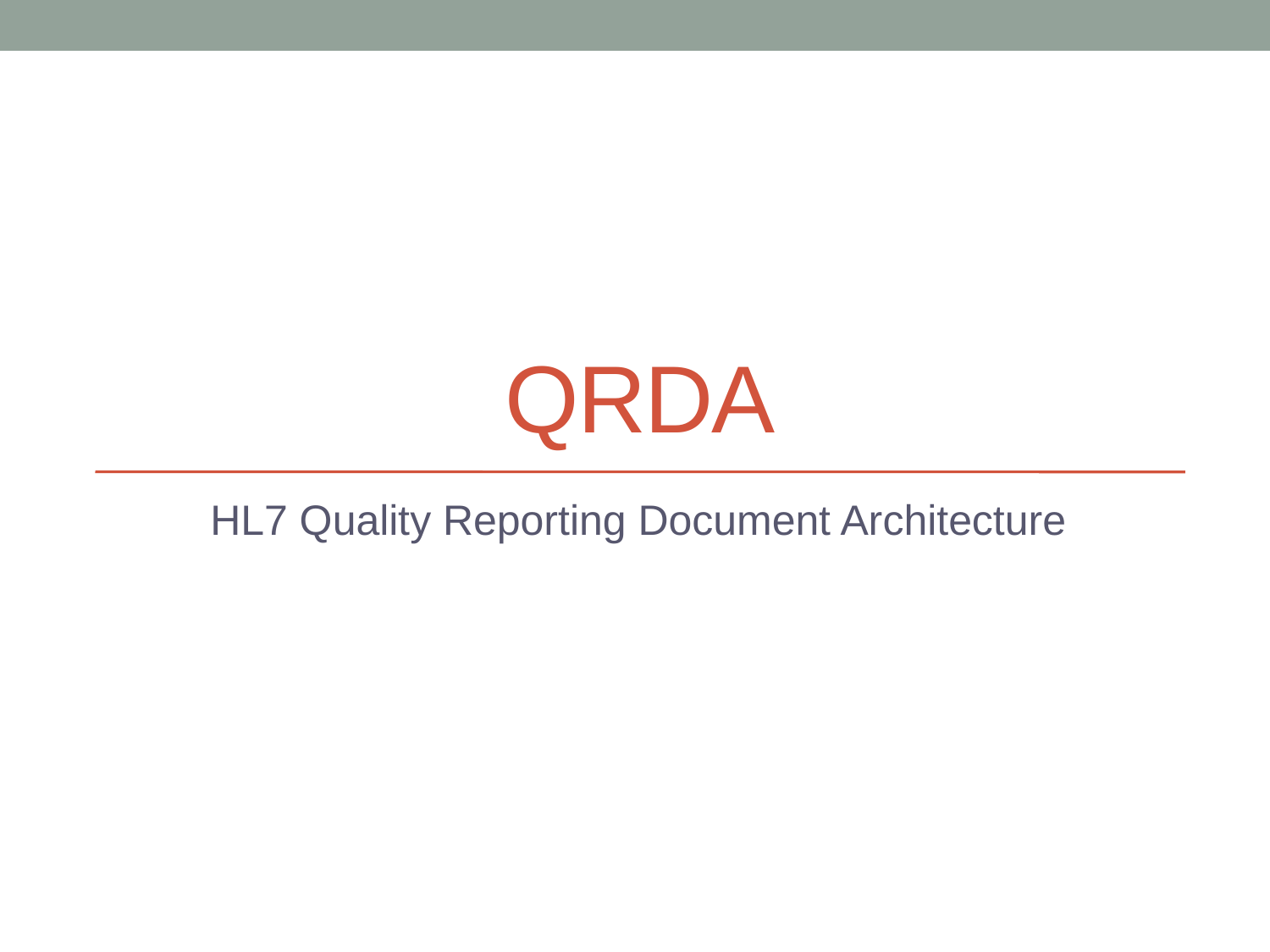

# QRDA
HL7 Quality Reporting Document Architecture